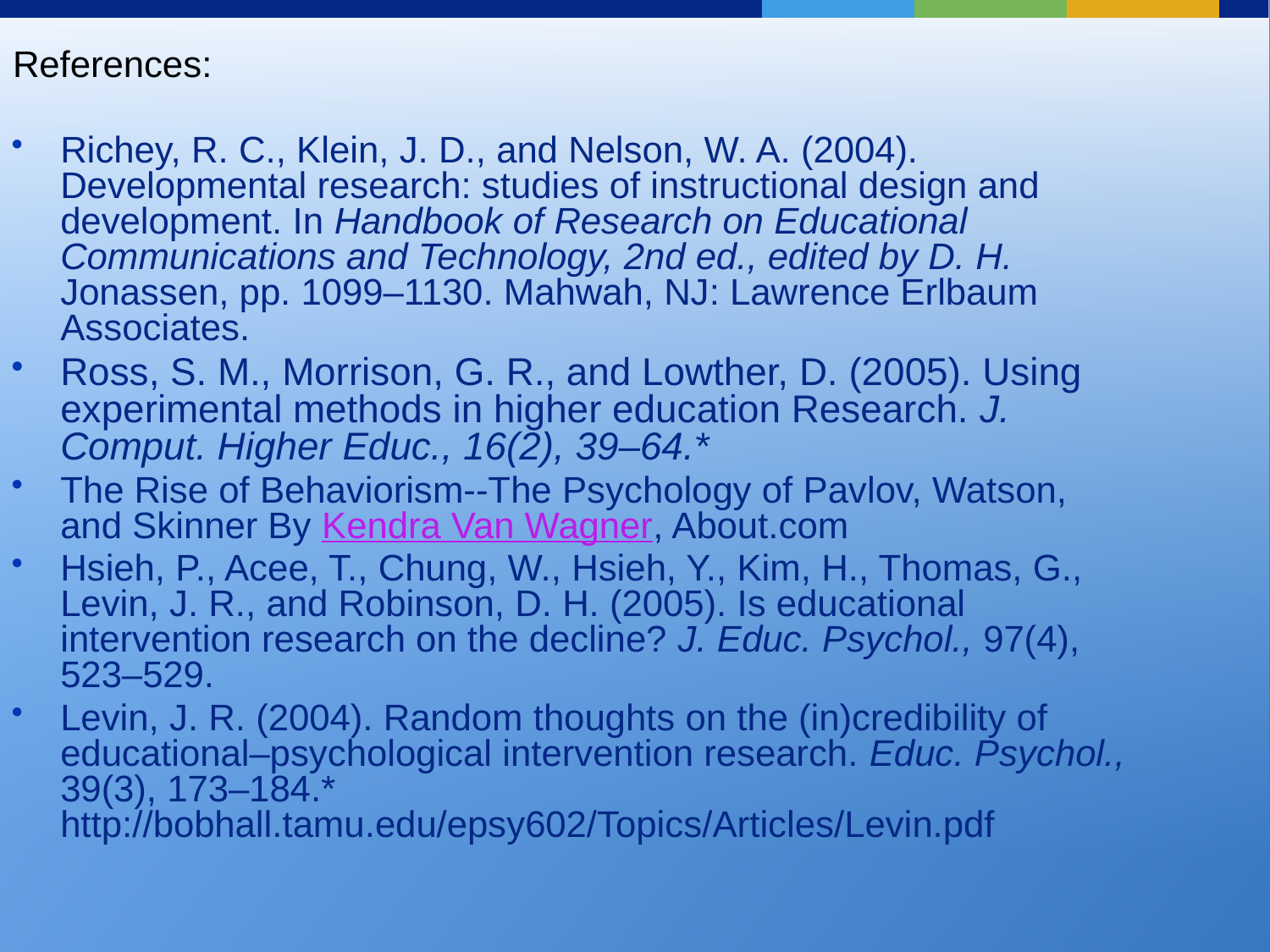

References:

Richey, R. C., Klein, J. D., and Nelson, W. A. (2004). Developmental research: studies of instructional design and development. In Handbook of Research on Educational Communications and Technology, 2nd ed., edited by D. H. Jonassen, pp. 1099–1130. Mahwah, NJ: Lawrence Erlbaum Associates.
Ross, S. M., Morrison, G. R., and Lowther, D. (2005). Using experimental methods in higher education Research. J. Comput. Higher Educ., 16(2), 39–64.*
The Rise of Behaviorism--The Psychology of Pavlov, Watson, and Skinner By Kendra Van Wagner, About.com
Hsieh, P., Acee, T., Chung, W., Hsieh, Y., Kim, H., Thomas, G., Levin, J. R., and Robinson, D. H. (2005). Is educational intervention research on the decline? J. Educ. Psychol., 97(4), 523–529.
Levin, J. R. (2004). Random thoughts on the (in)credibility of educational–psychological intervention research. Educ. Psychol., 39(3), 173–184.* http://bobhall.tamu.edu/epsy602/Topics/Articles/Levin.pdf